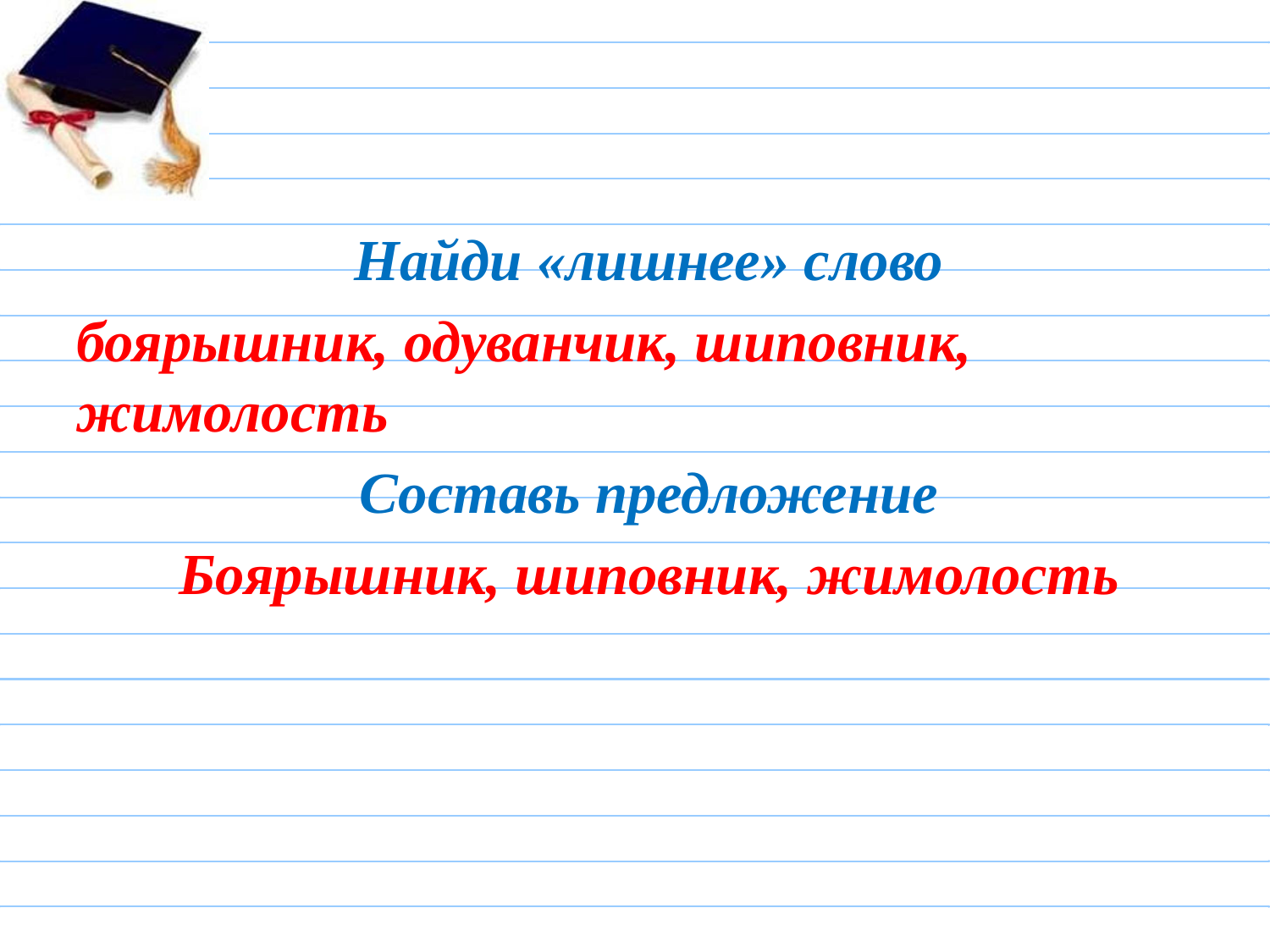

#
Найди «лишнее» слово
боярышник, одуванчик, шиповник, жимолость
Составь предложение
Боярышник, шиповник, жимолость